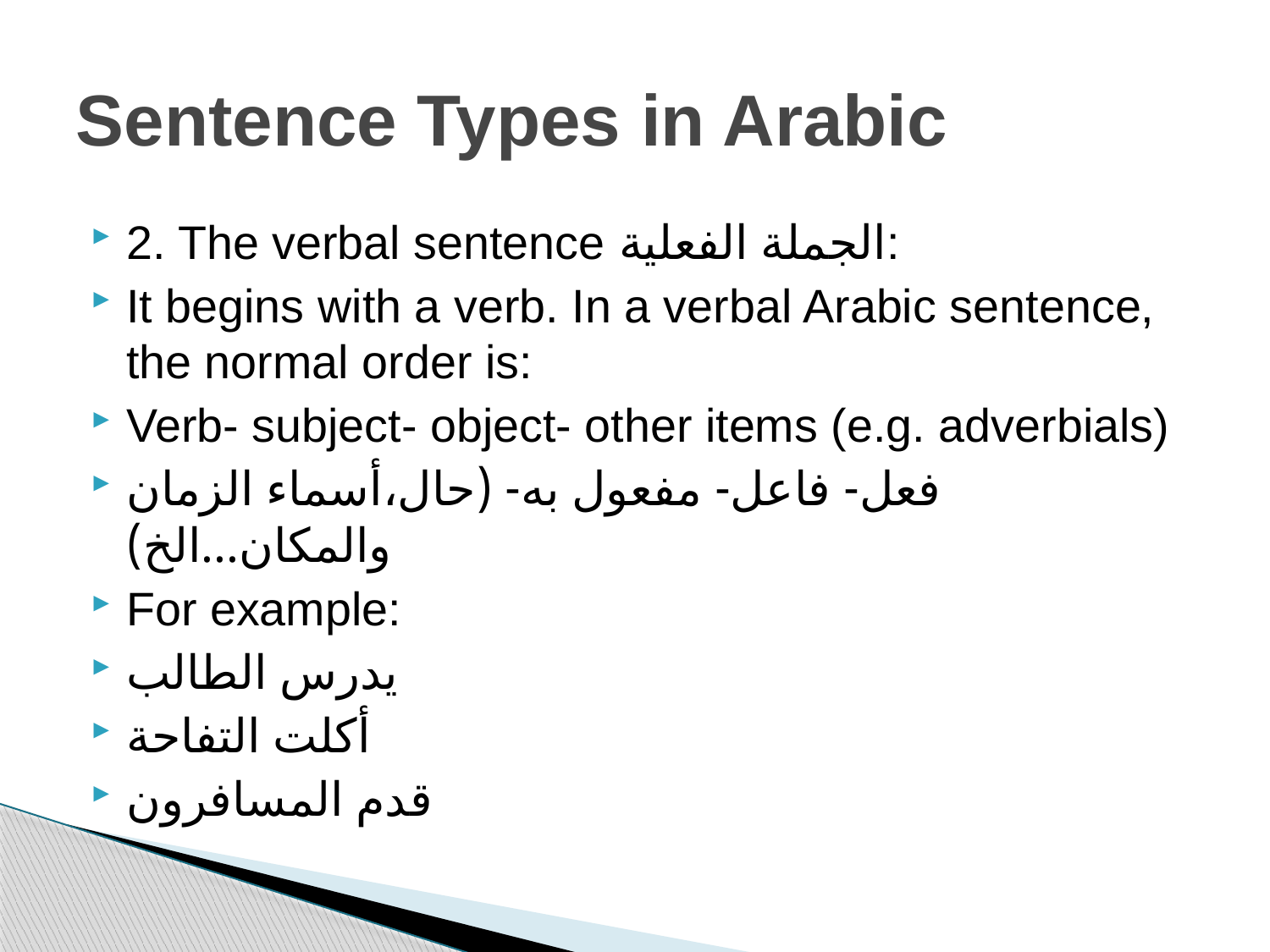

# Sentence Types in Arabic
2. The verbal sentence الجملة الفعلية:
It begins with a verb. In a verbal Arabic sentence, the normal order is:
Verb- subject- object- other items (e.g. adverbials)
فعل- فاعل- مفعول به- (حال،أسماء الزمان والمكان...الخ)
For example:
يدرس الطالب
أكلت التفاحة
قدم المسافرون